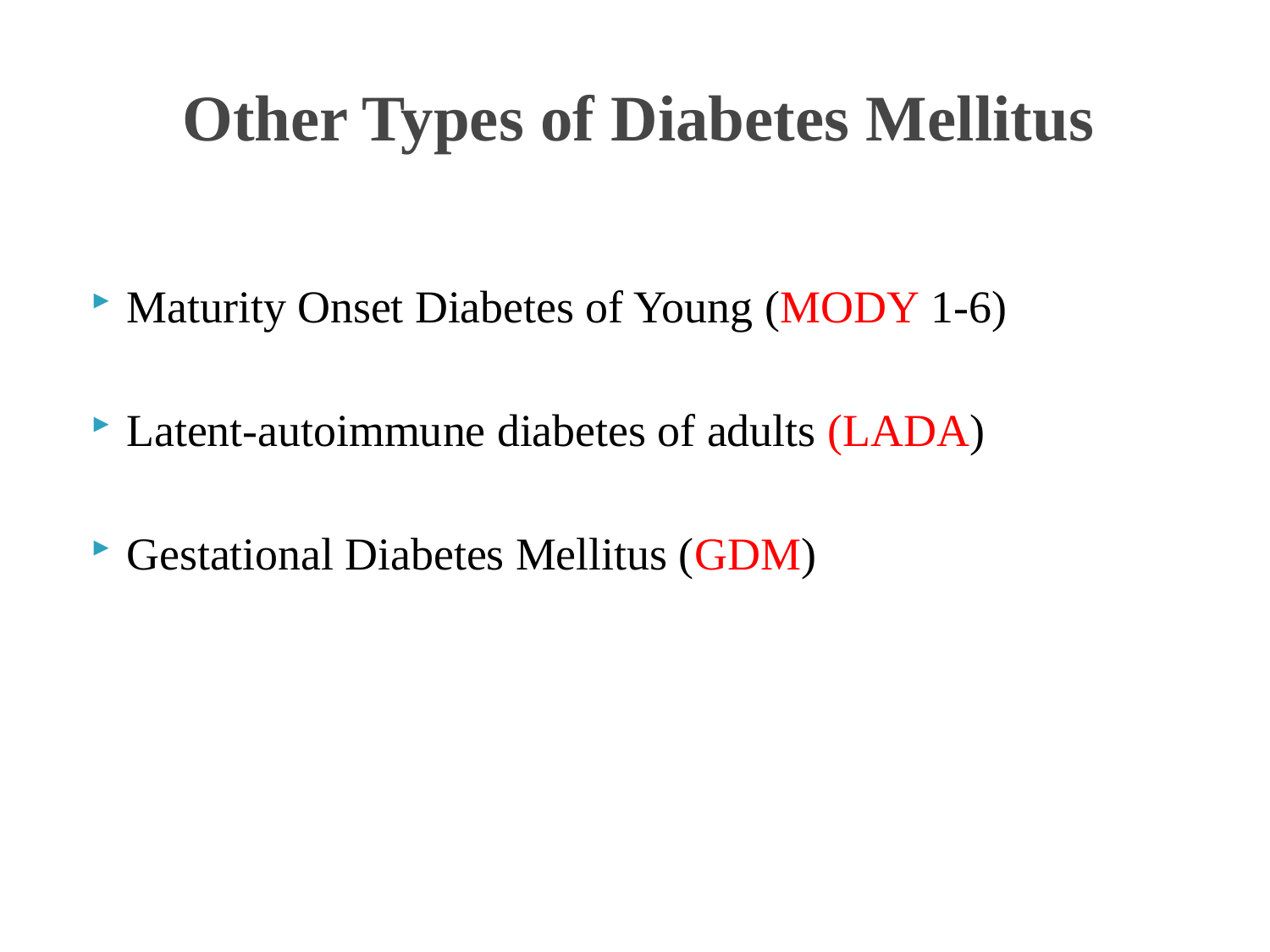

# Other Types of Diabetes Mellitus

Maturity Onset Diabetes of Young (MODY 1-6)

Latent-autoimmune diabetes of adults (LADA)

Gestational Diabetes Mellitus (GDM)